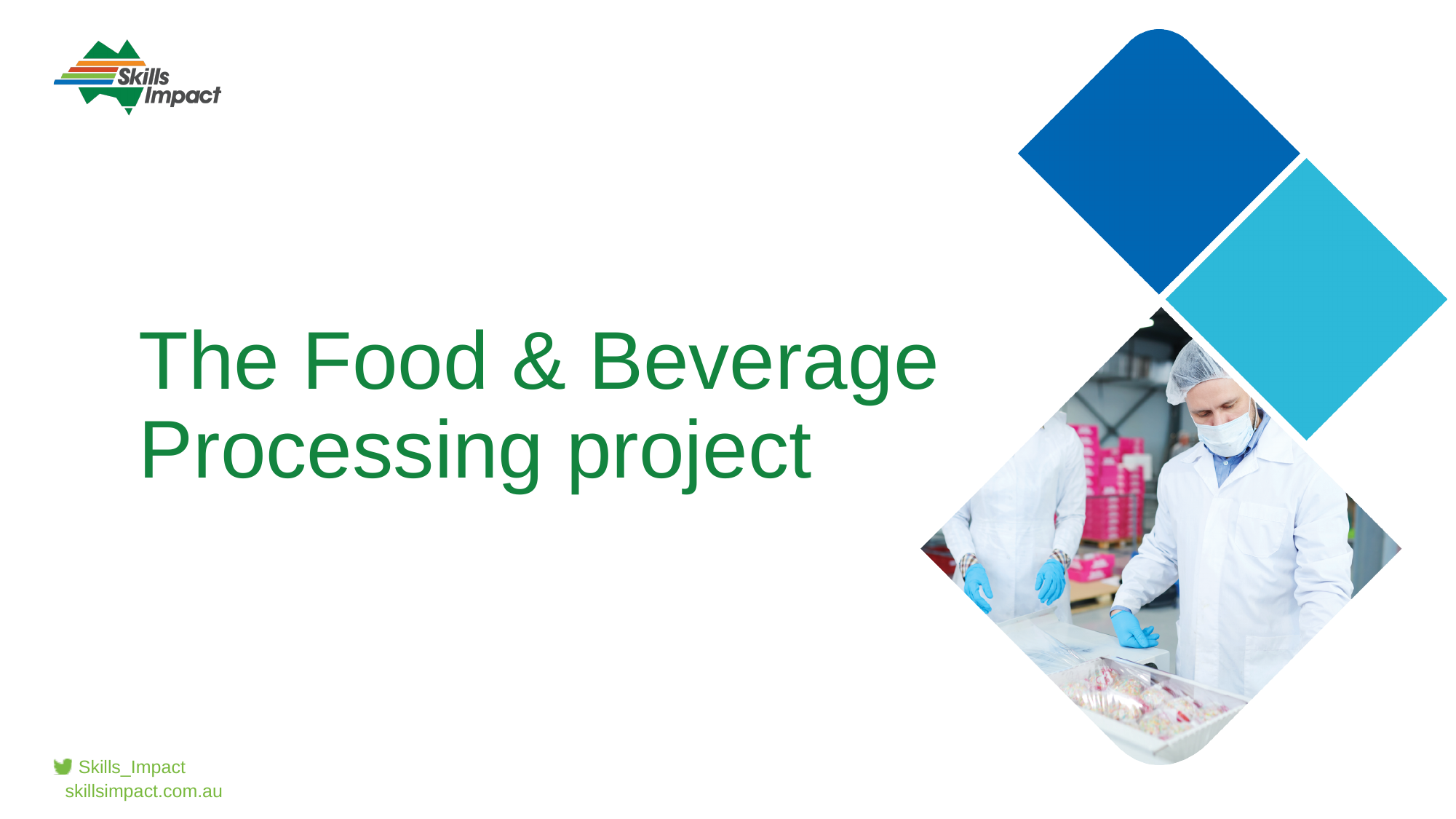

# The Food & Beverage Processing project